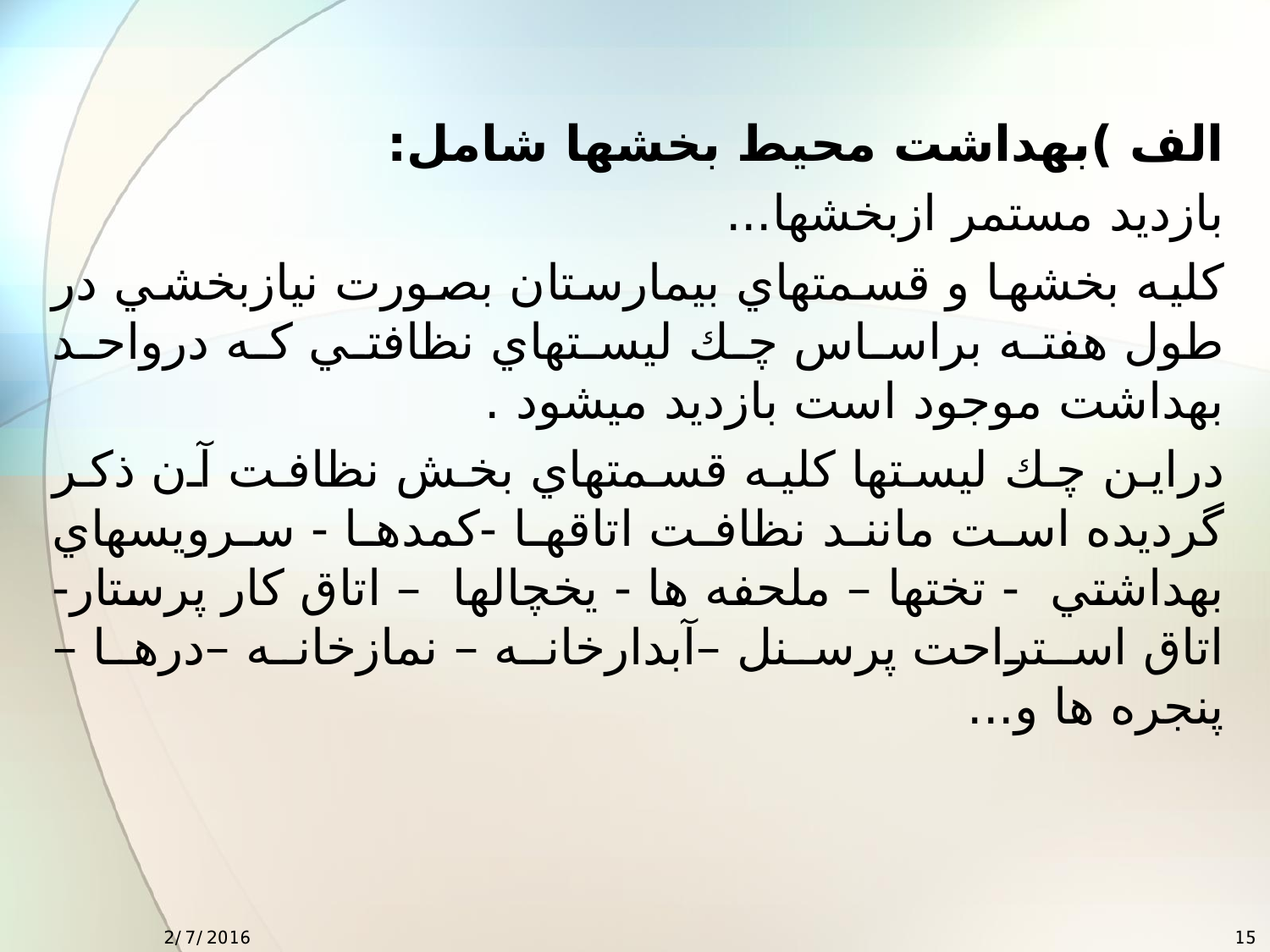

الف )بهداشت محیط بخشها شامل:
بازديد مستمر ازبخشها...
كليه بخشها و قسمتهاي بيمارستان بصورت نيازبخشي در طول هفته براساس چك ليستهاي نظافتي كه درواحد بهداشت موجود است بازديد ميشود .
دراين چك ليستها كليه قسمتهاي بخش نظافت آن ذكر گرديده است مانند نظافت اتاقها -كمدها - سرويسهاي بهداشتي  - تختها – ملحفه ها - يخچالها  – اتاق كار پرستار- اتاق استراحت پرسنل –آبدارخانه – نمازخانه –درها – پنجره ها و...

2/7/2016
15